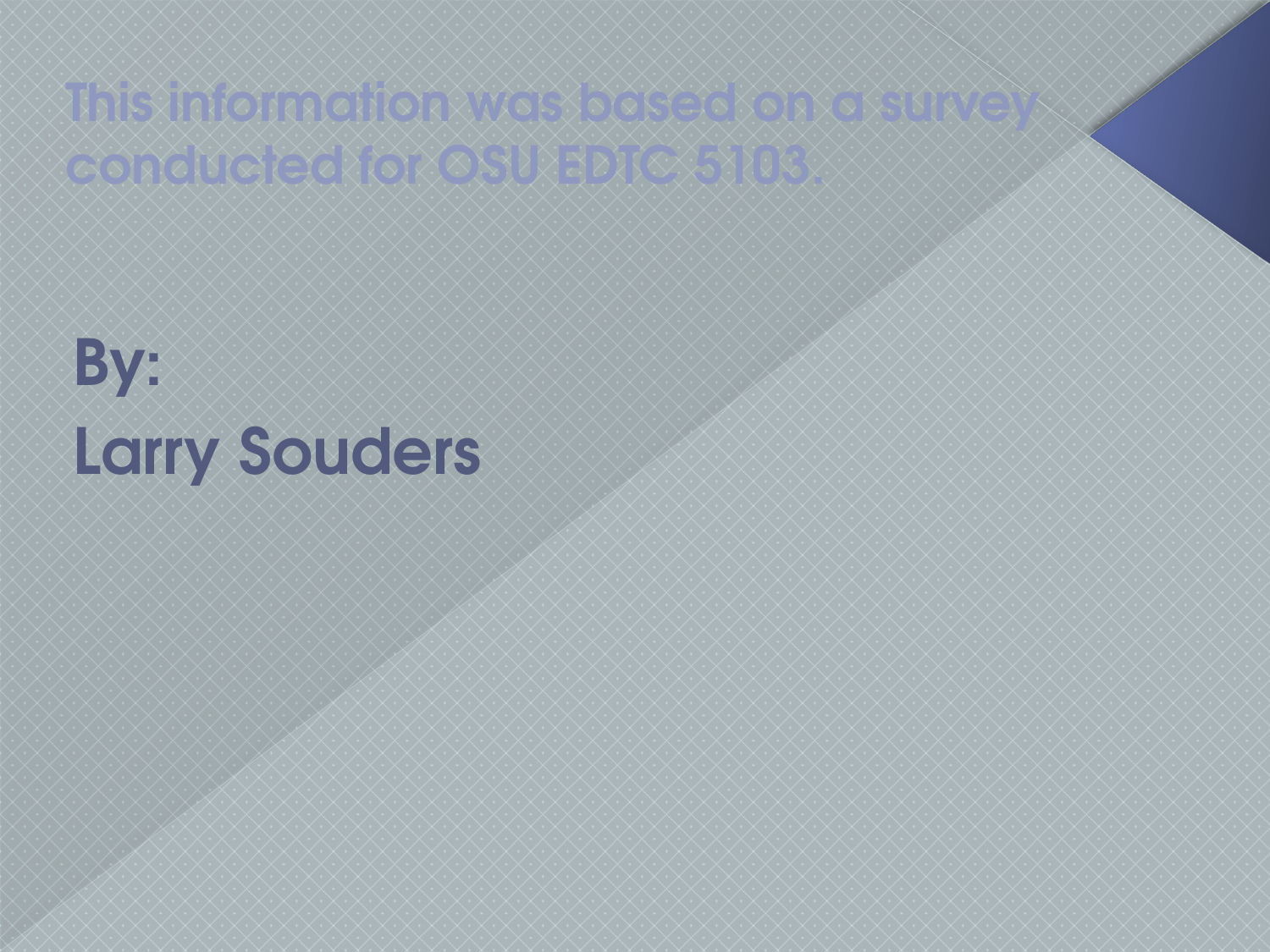

# This information was based on a survey conducted for OSU EDTC 5103.

By:
Larry Souders